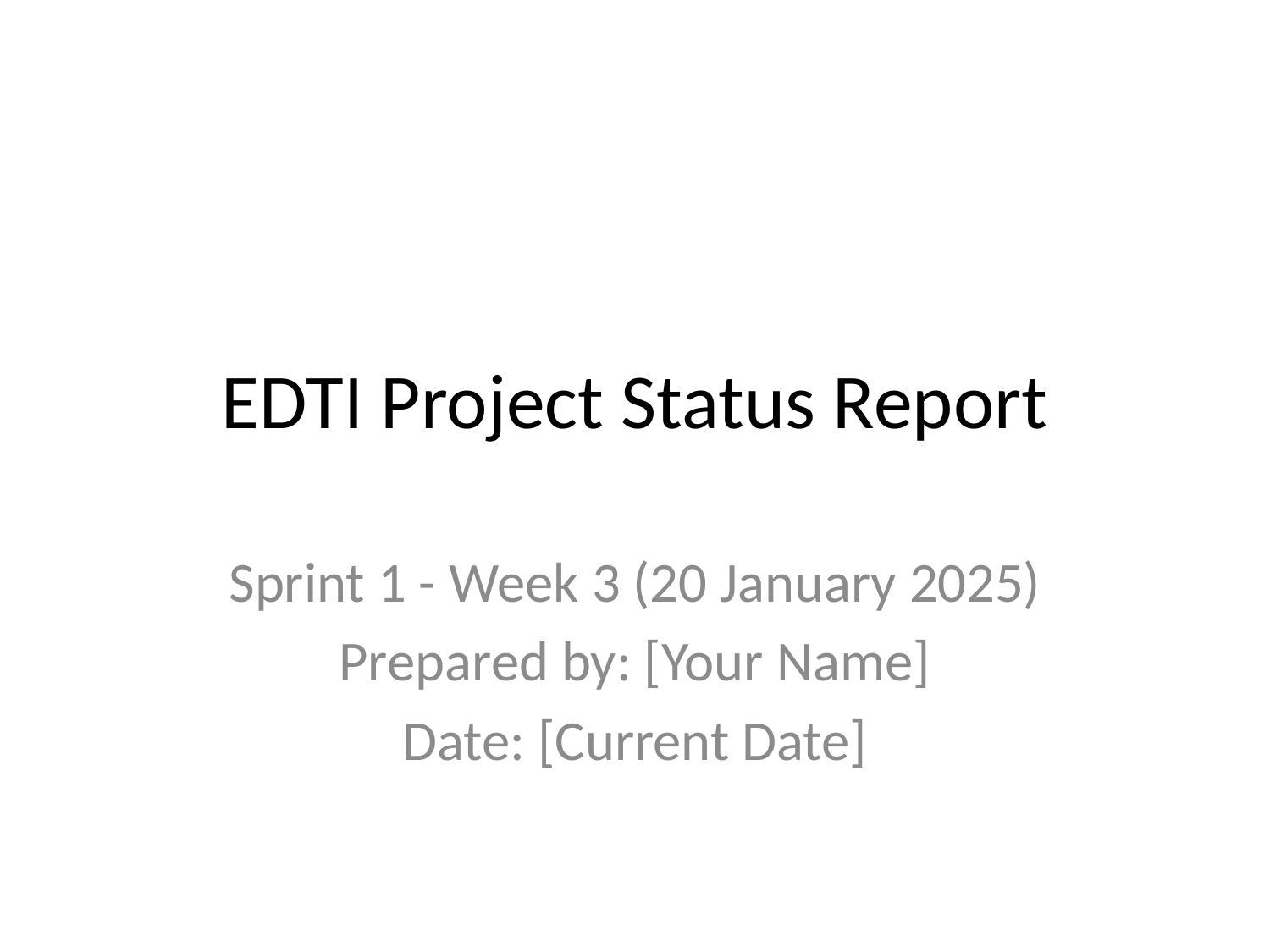

# EDTI Project Status Report
Sprint 1 - Week 3 (20 January 2025)
Prepared by: [Your Name]
Date: [Current Date]